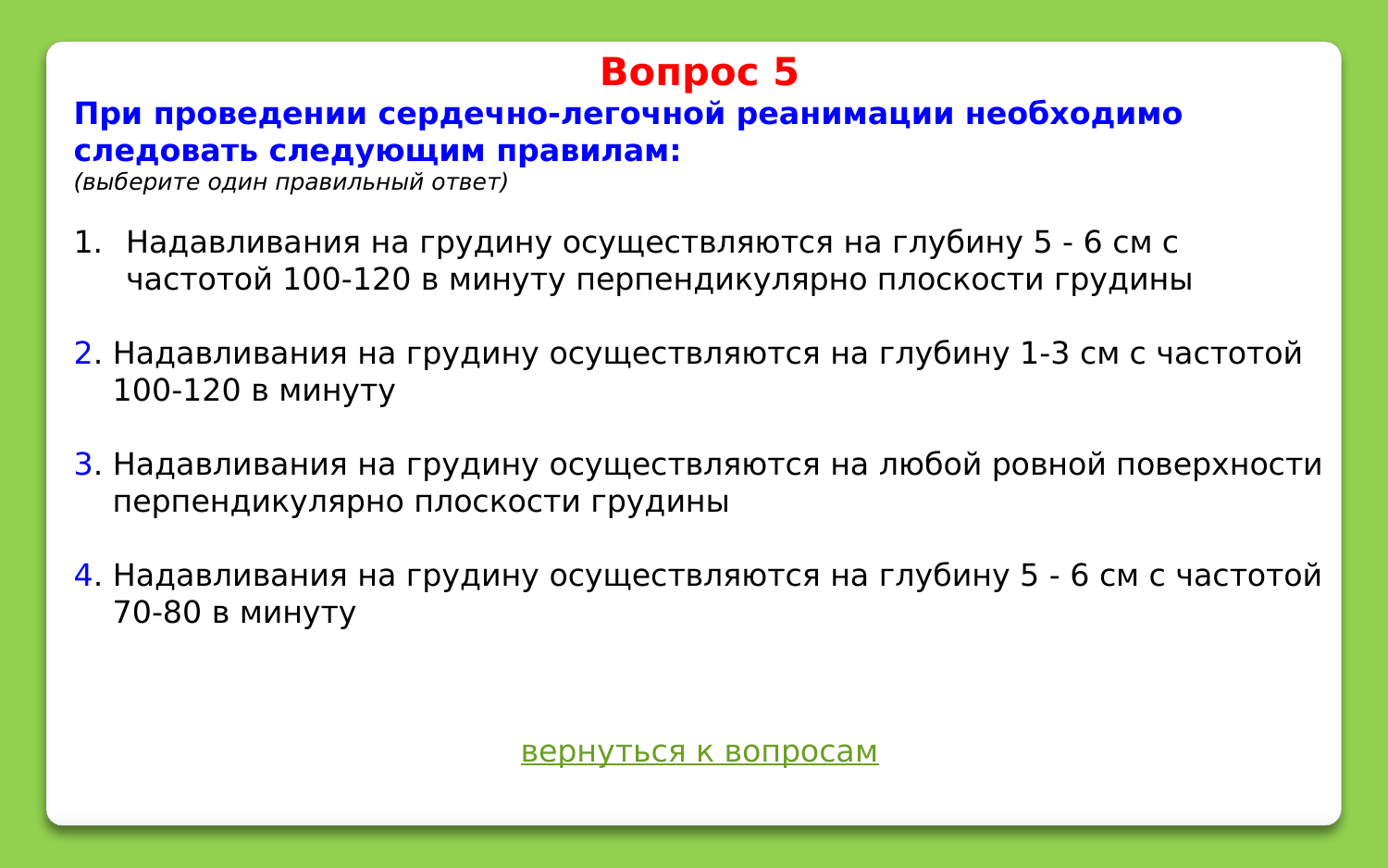

Вопрос 5
При проведении сердечно-легочной реанимации необходимо следовать следующим правилам:
(выберите один правильный ответ)

Надавливания на грудину осуществляются на глубину 5 - 6 см с частотой 100-120 в минуту перпендикулярно плоскости грудины

2. Надавливания на грудину осуществляются на глубину 1-3 см с частотой
    100-120 в минуту

3. Надавливания на грудину осуществляются на любой ровной поверхности
    перпендикулярно плоскости грудины

4. Надавливания на грудину осуществляются на глубину 5 - 6 см с частотой
    70-80 в минуту

вернуться к вопросам